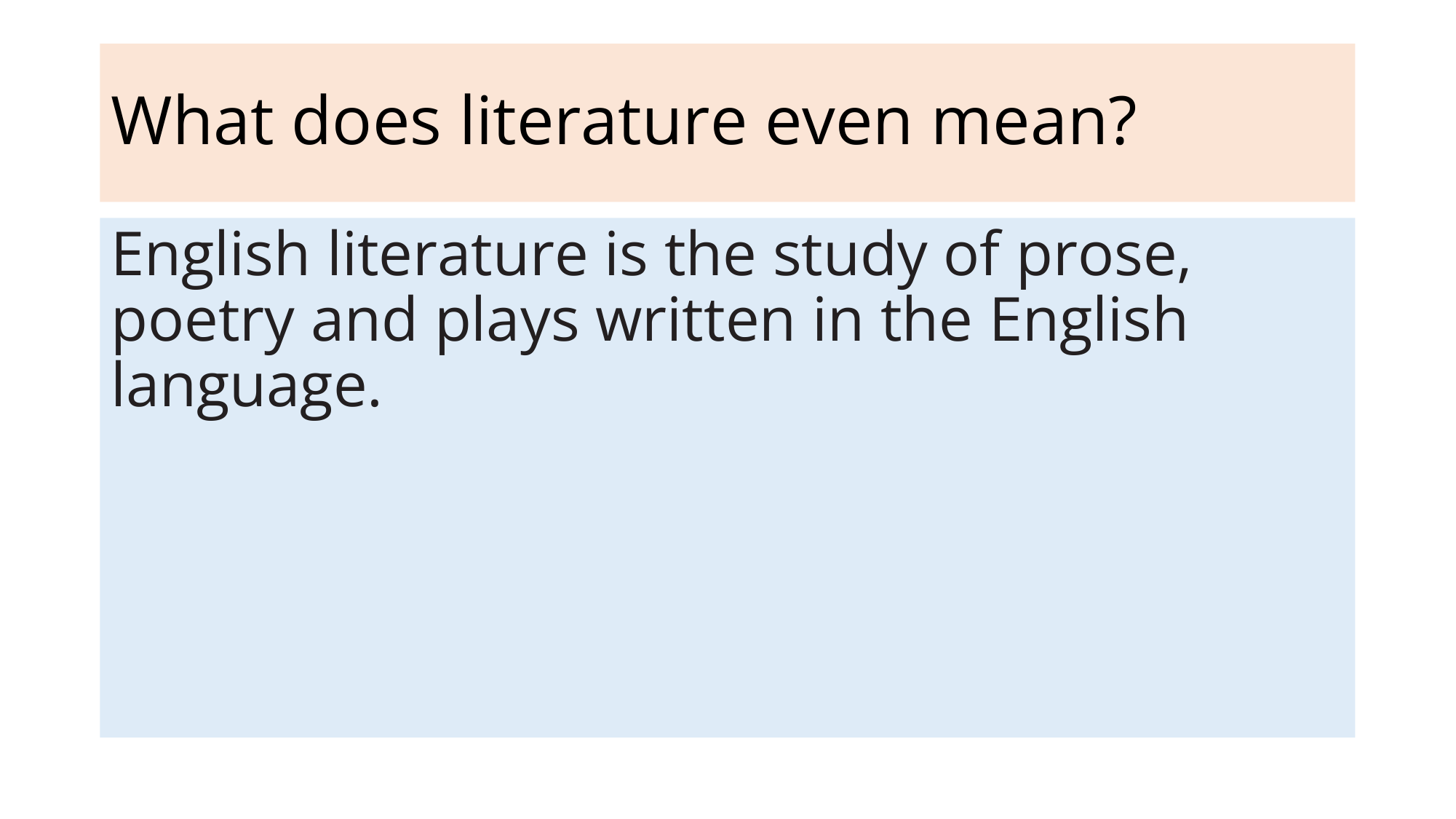

# What does literature even mean?
English literature is the study of prose, poetry and plays written in the English language.